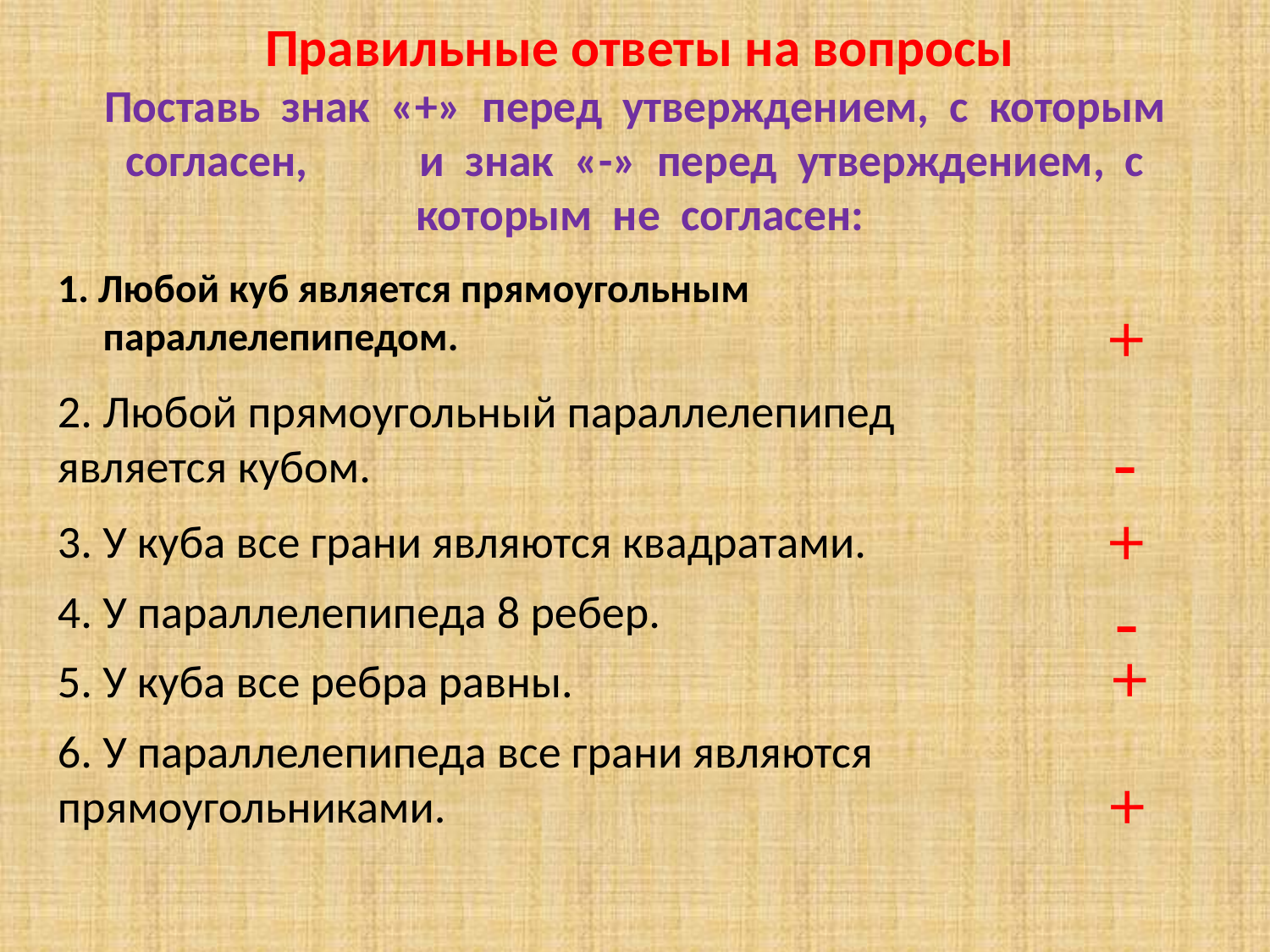

# Правильные ответы на вопросы Поставь  знак  «+»  перед  утверждением,  с  которым  согласен,           и  знак  «-»  перед  утверждением,  с  которым  не  согласен:
1. Любой куб является прямоугольным параллелепипедом.
+
2. Любой прямоугольный параллелепипед является кубом.
-
+
3. У куба все грани являются квадратами.
-
4. У параллелепипеда 8 ребер.
+
5. У куба все ребра равны.
6. У параллелепипеда все грани являются прямоугольниками.
+